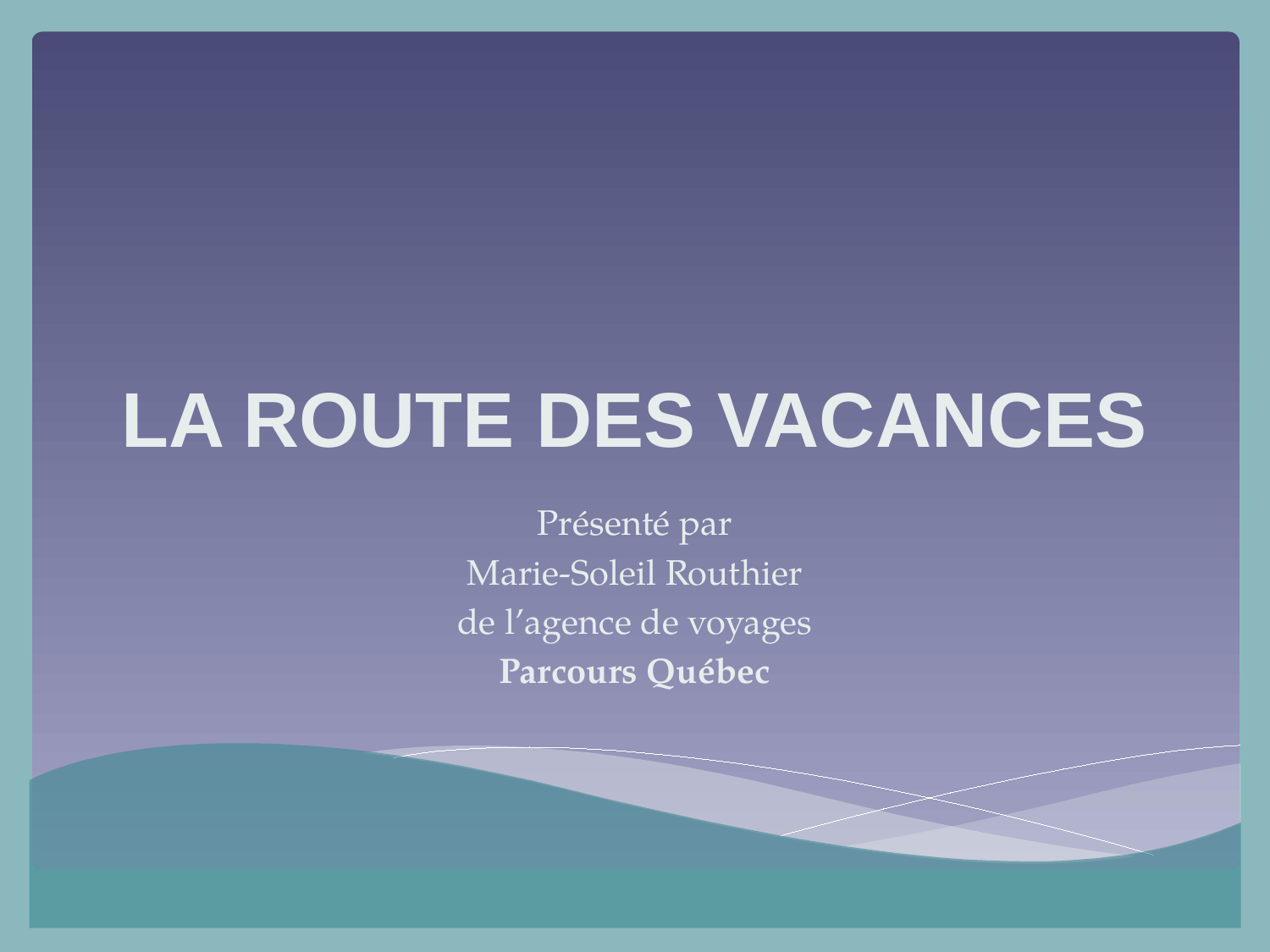

# LA ROUTE DES VACANCES
Présenté par
Marie-Soleil Routhier
de l’agence de voyages
Parcours Québec